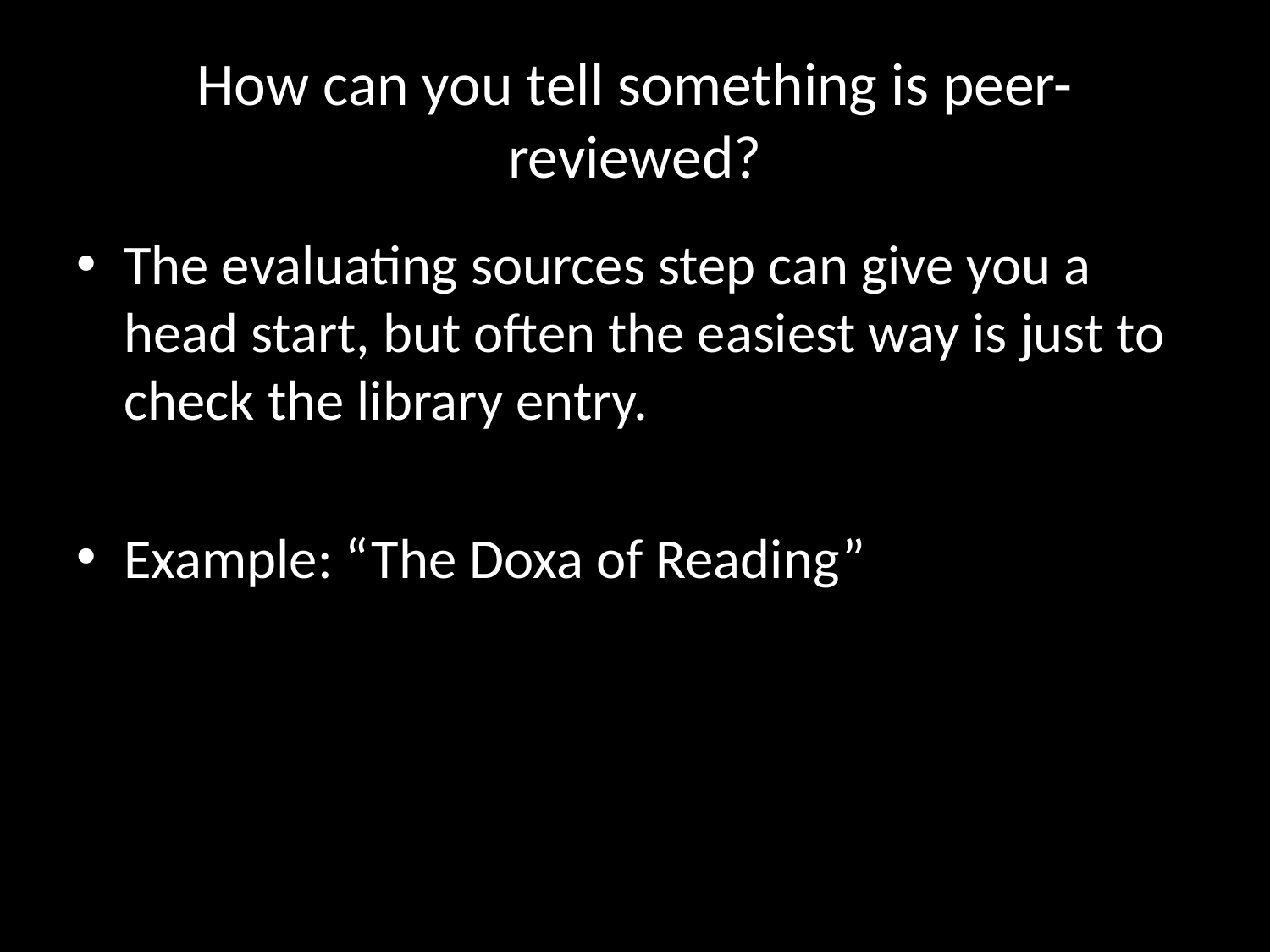

# How can you tell something is peer-reviewed?
The evaluating sources step can give you a head start, but often the easiest way is just to check the library entry.

Example: “The Doxa of Reading”